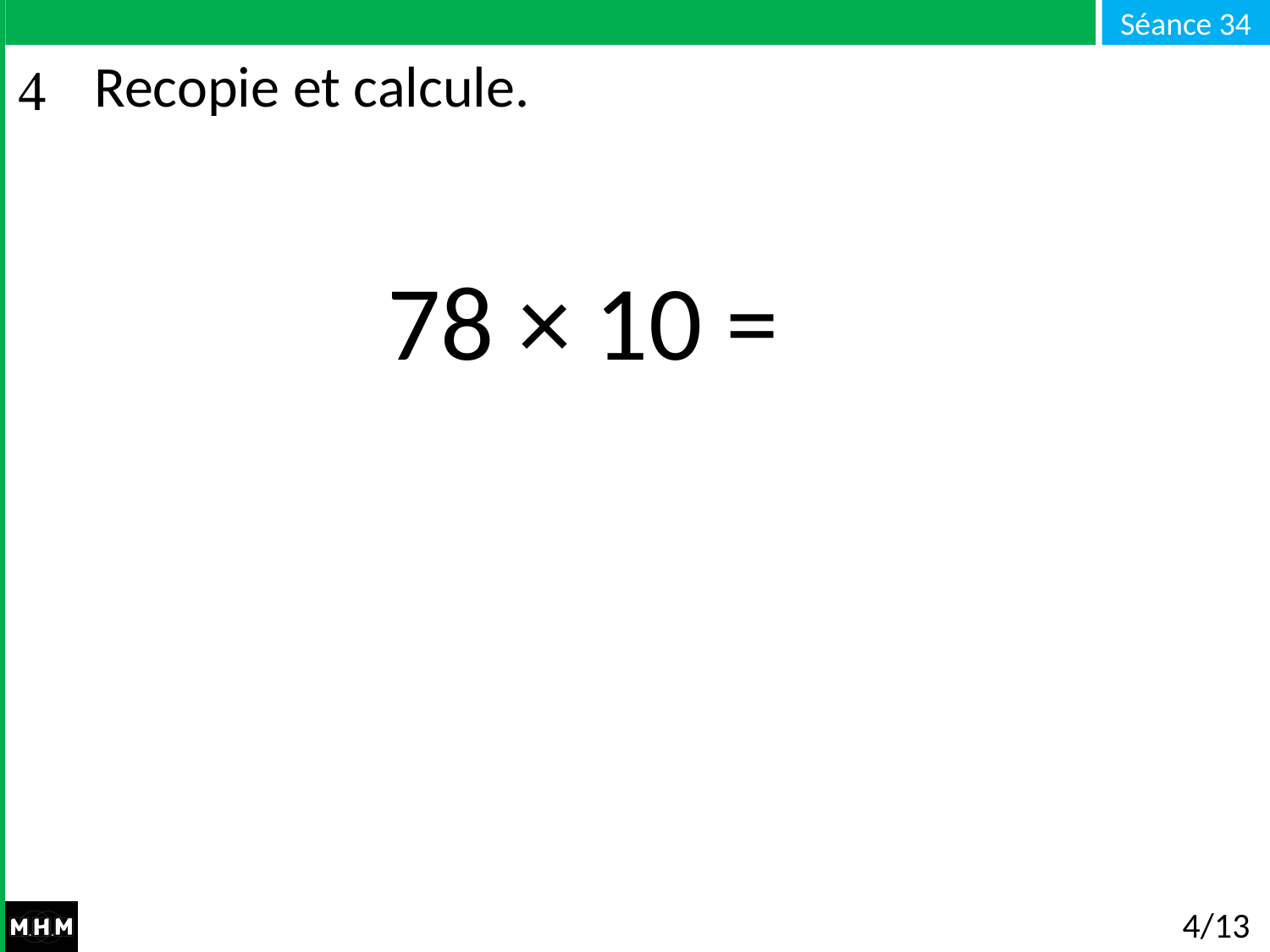

# Recopie et calcule.
78 × 10 =
4/13